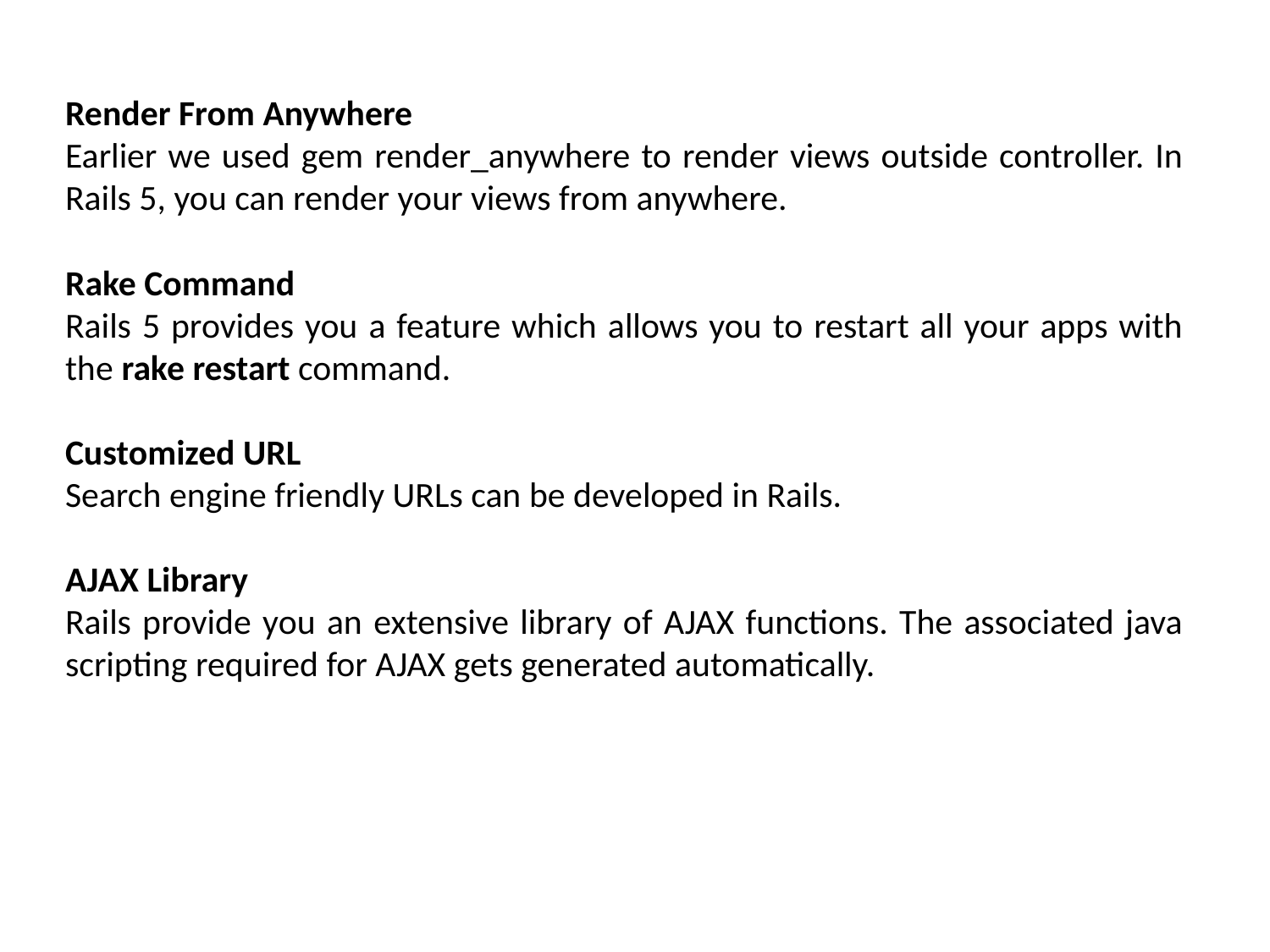

Render From Anywhere
Earlier we used gem render_anywhere to render views outside controller. In Rails 5, you can render your views from anywhere.

Rake Command
Rails 5 provides you a feature which allows you to restart all your apps with the rake restart command.

Customized URL
Search engine friendly URLs can be developed in Rails.

AJAX Library
Rails provide you an extensive library of AJAX functions. The associated java scripting required for AJAX gets generated automatically.